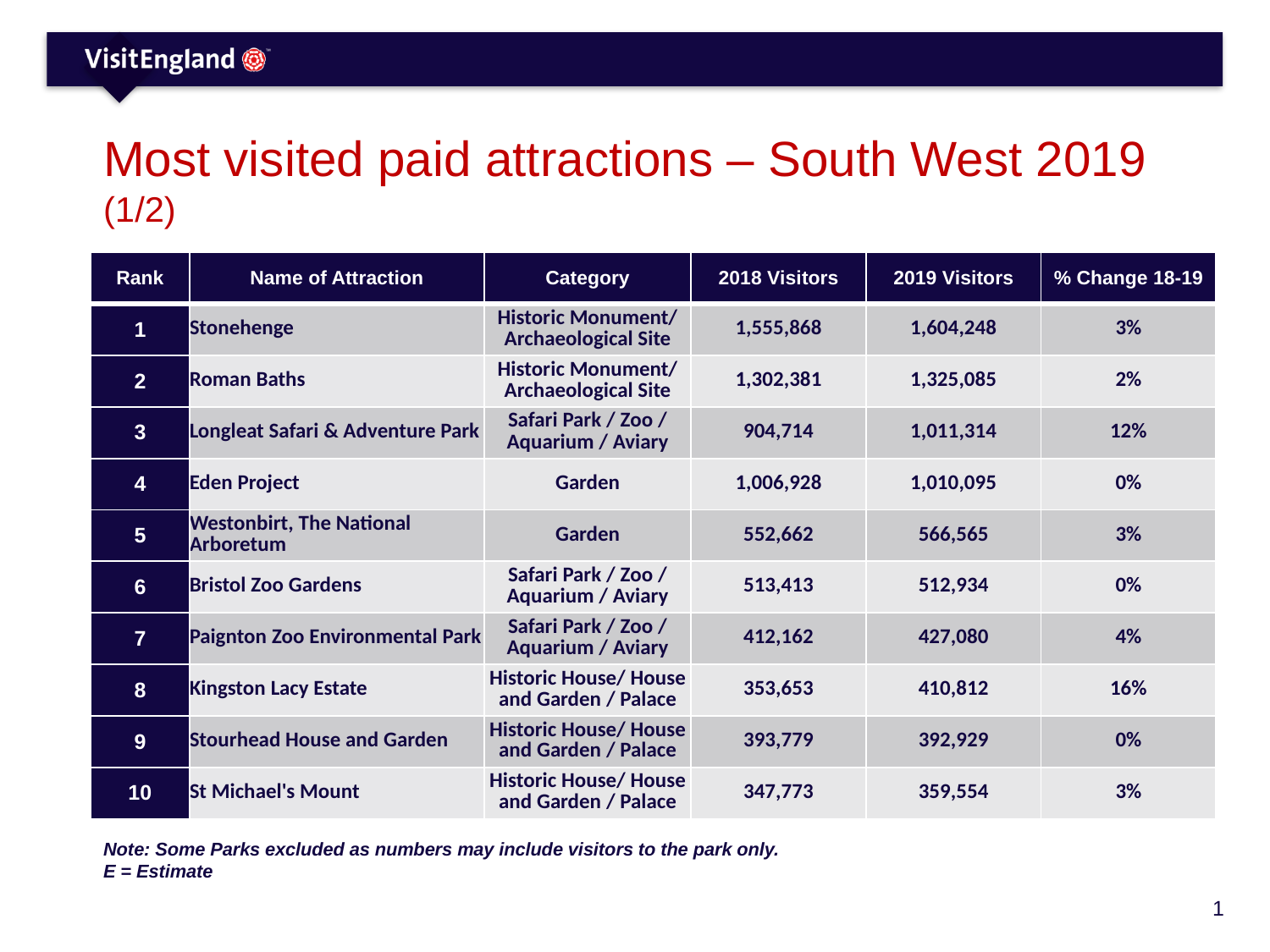

# Most visited paid attractions – South West 2019 (1/2)
| Rank | Name of Attraction | Category | 2018 Visitors | 2019 Visitors | % Change 18-19 |
| --- | --- | --- | --- | --- | --- |
| 1 | Stonehenge | Historic Monument/ Archaeological Site | 1,555,868 | 1,604,248 | 3% |
| 2 | Roman Baths | Historic Monument/ Archaeological Site | 1,302,381 | 1,325,085 | 2% |
| 3 | Longleat Safari & Adventure Park | Safari Park / Zoo / Aquarium / Aviary | 904,714 | 1,011,314 | 12% |
| 4 | Eden Project | Garden | 1,006,928 | 1,010,095 | 0% |
| 5 | Westonbirt, The National Arboretum | Garden | 552,662 | 566,565 | 3% |
| 6 | Bristol Zoo Gardens | Safari Park / Zoo / Aquarium / Aviary | 513,413 | 512,934 | 0% |
| 7 | Paignton Zoo Environmental Park | Safari Park / Zoo / Aquarium / Aviary | 412,162 | 427,080 | 4% |
| 8 | Kingston Lacy Estate | Historic House/ House and Garden / Palace | 353,653 | 410,812 | 16% |
| 9 | Stourhead House and Garden | Historic House/ House and Garden / Palace | 393,779 | 392,929 | 0% |
| 10 | St Michael's Mount | Historic House/ House and Garden / Palace | 347,773 | 359,554 | 3% |
Note: Some Parks excluded as numbers may include visitors to the park only.
E = Estimate